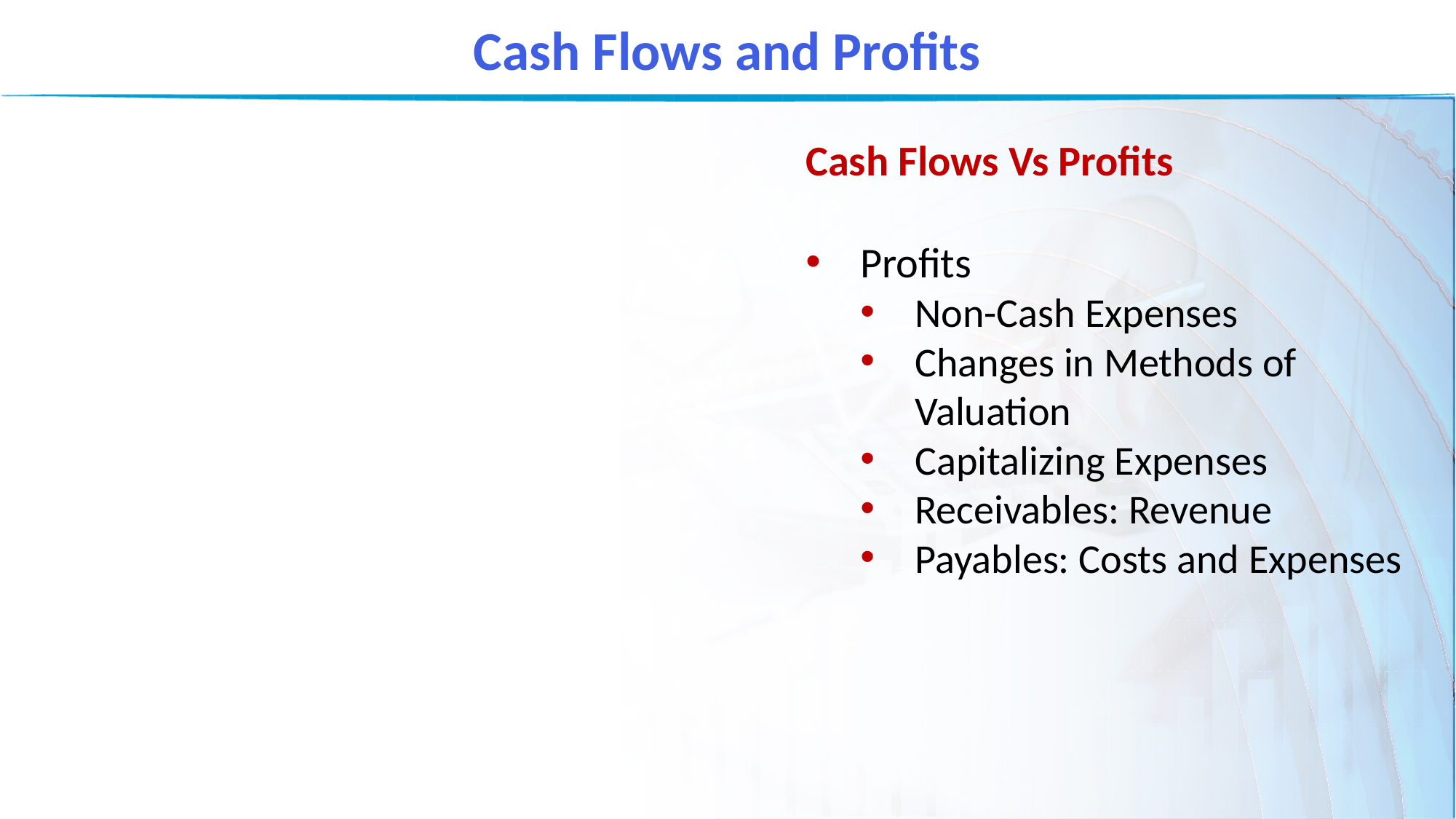

Cash Flows and Profits
Cash Flows Vs Profits

Profits
Non-Cash Expenses
Changes in Methods of Valuation
Capitalizing Expenses
Receivables: Revenue
Payables: Costs and Expenses